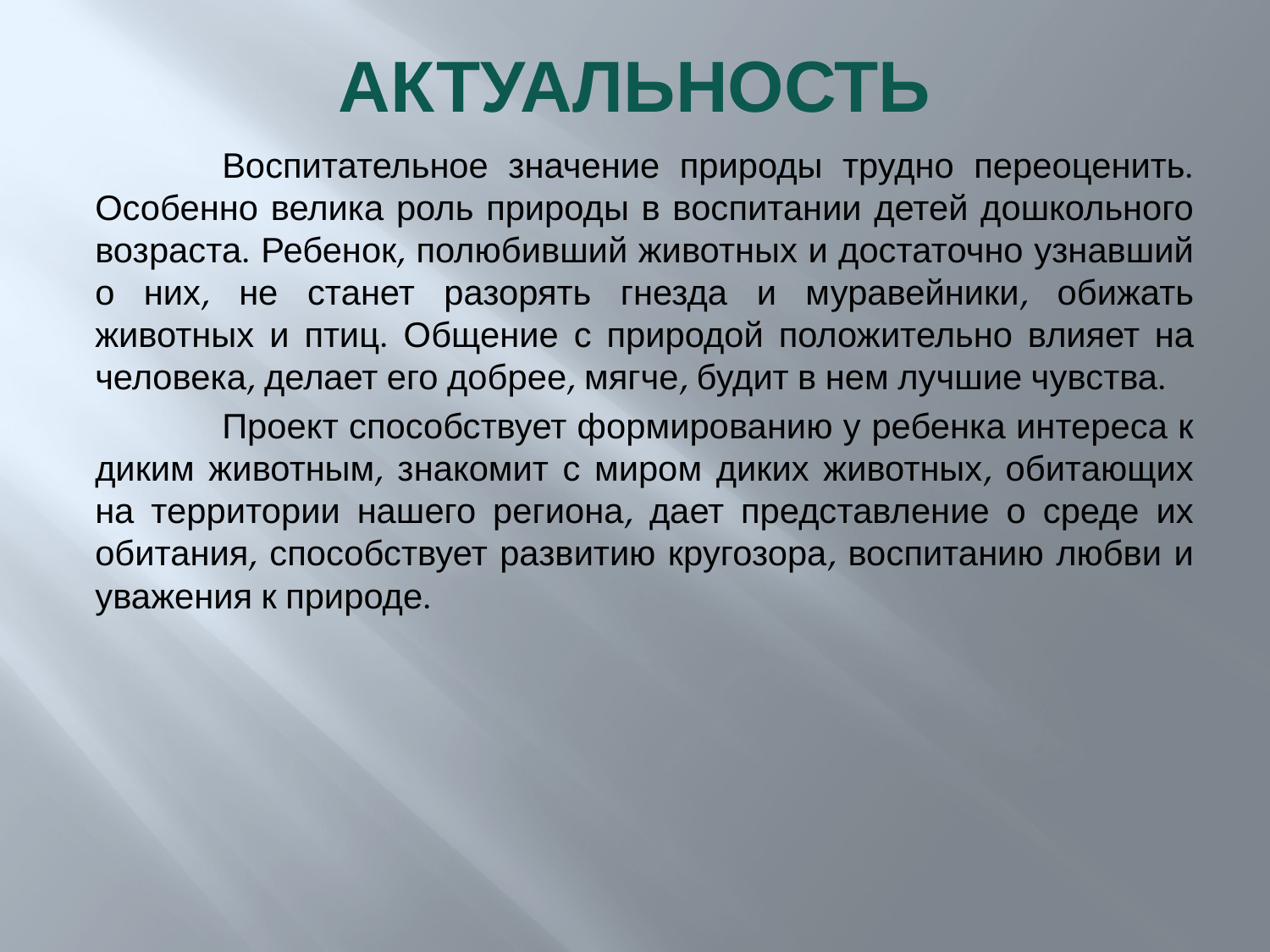

# АКТУАЛЬНОСТЬ
	Воспитательное значение природы трудно переоценить. Особенно велика роль природы в воспитании детей дошкольного возраста. Ребенок, полюбивший животных и достаточно узнавший о них, не станет разорять гнезда и муравейники, обижать животных и птиц. Общение с природой положительно влияет на человека, делает его добрее, мягче, будит в нем лучшие чувства.
	Проект способствует формированию у ребенка интереса к диким животным, знакомит с миром диких животных, обитающих на территории нашего региона, дает представление о среде их обитания, способствует развитию кругозора, воспитанию любви и уважения к природе.